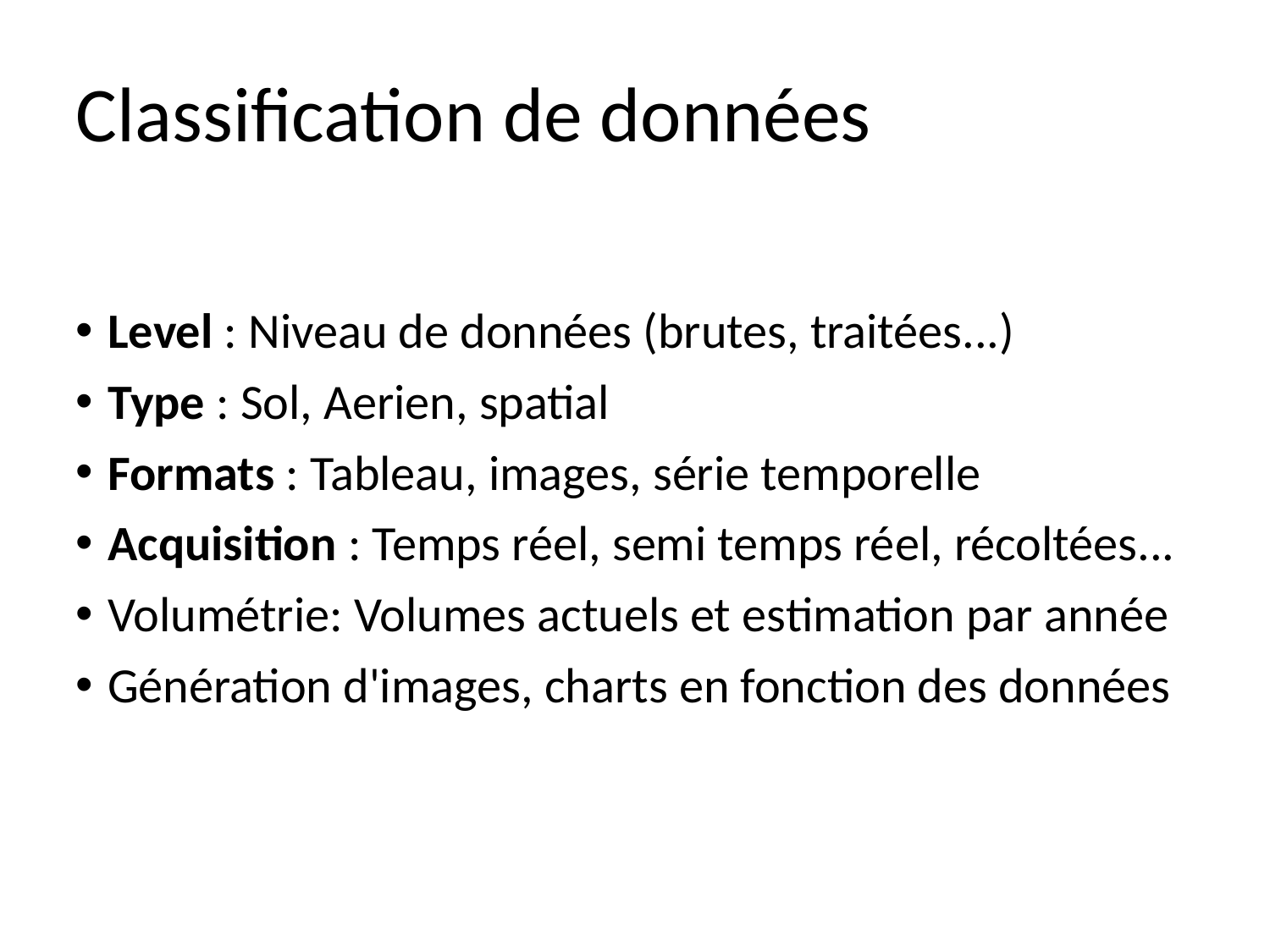

# Classification de données
Level : Niveau de données (brutes, traitées...)
Type : Sol, Aerien, spatial
Formats : Tableau, images, série temporelle
Acquisition : Temps réel, semi temps réel, récoltées...
Volumétrie: Volumes actuels et estimation par année
Génération d'images, charts en fonction des données